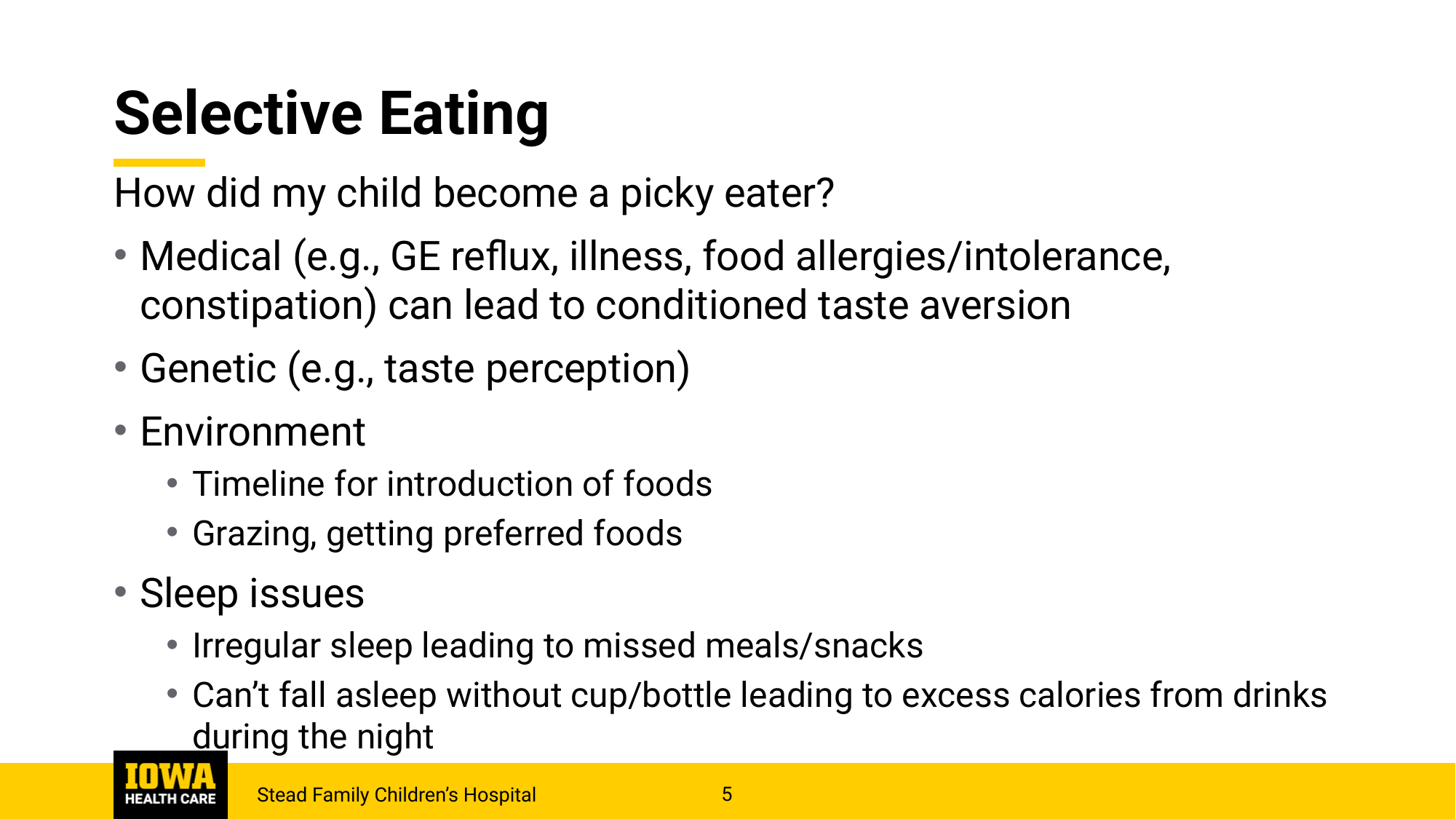

# Selective Eating
How did my child become a picky eater?
Medical (e.g., GE reflux, illness, food allergies/intolerance, constipation) can lead to conditioned taste aversion
Genetic (e.g., taste perception)
Environment
Timeline for introduction of foods
Grazing, getting preferred foods
Sleep issues
Irregular sleep leading to missed meals/snacks
Can’t fall asleep without cup/bottle leading to excess calories from drinks during the night